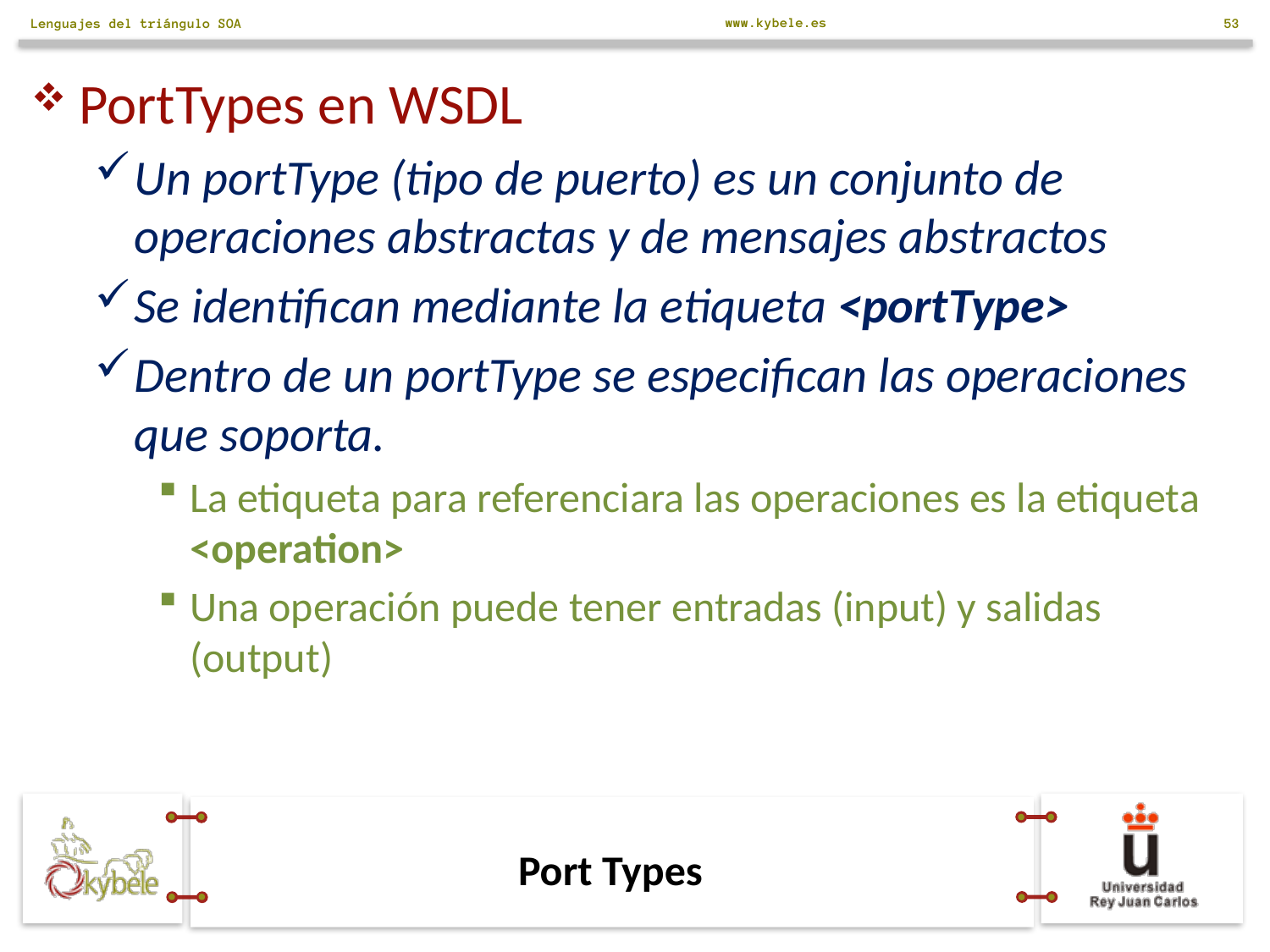

Lenguajes del triángulo SOA
53
PortTypes en WSDL
Un portType (tipo de puerto) es un conjunto de operaciones abstractas y de mensajes abstractos
Se identifican mediante la etiqueta <portType>
Dentro de un portType se especifican las operaciones que soporta.
La etiqueta para referenciara las operaciones es la etiqueta <operation>
Una operación puede tener entradas (input) y salidas (output)
# Port Types